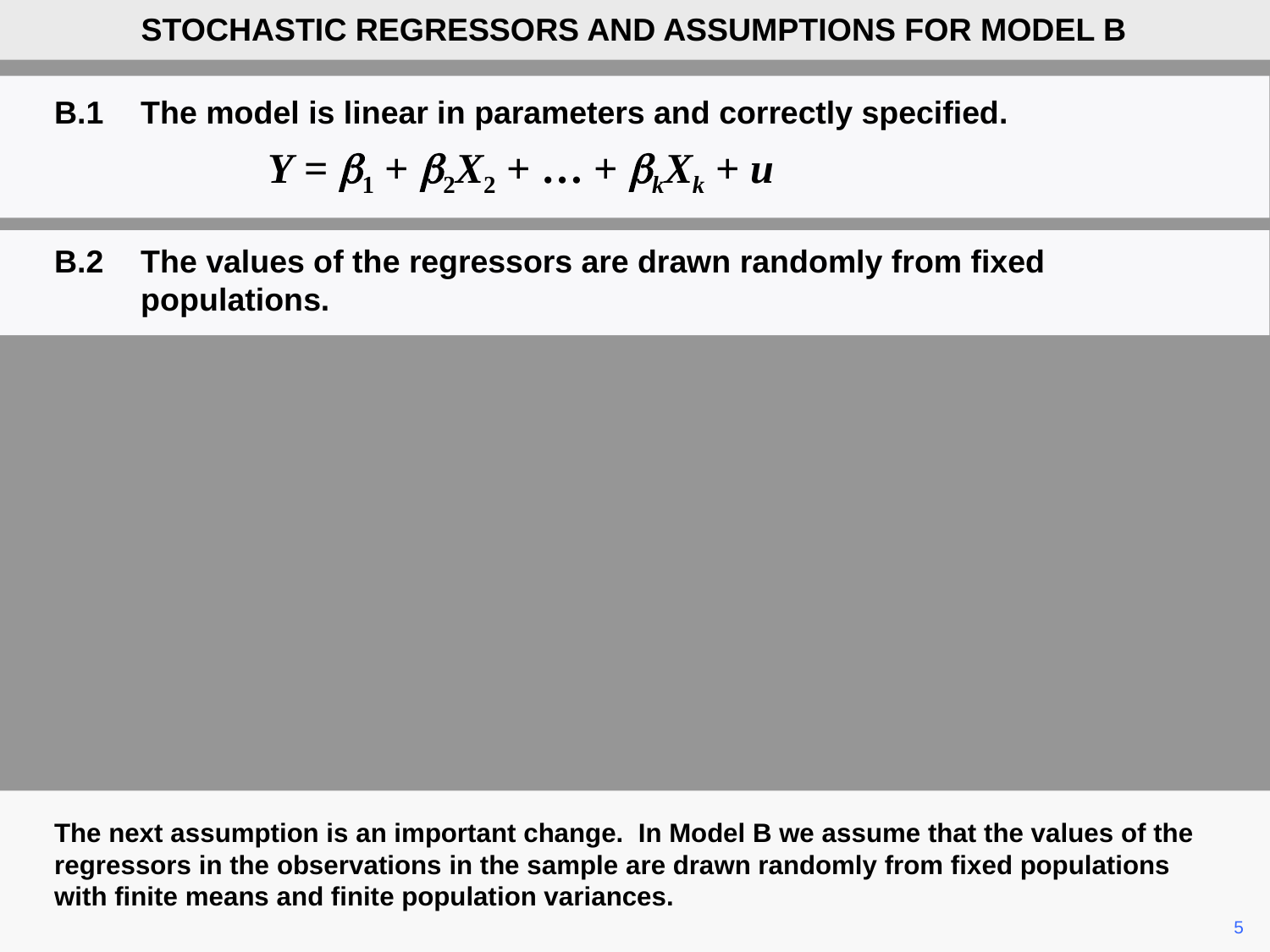

STOCHASTIC REGRESSORS AND ASSUMPTIONS FOR MODEL B

B.1	The model is linear in parameters and correctly specified.
		Y = β1 + β2X2 + … + βkXk + u

B.2	The values of the regressors are drawn randomly from fixed populations.

The next assumption is an important change.  In Model B we assume that the values of the regressors in the observations in the sample are drawn randomly from fixed populations with finite means and finite population variances.
	5